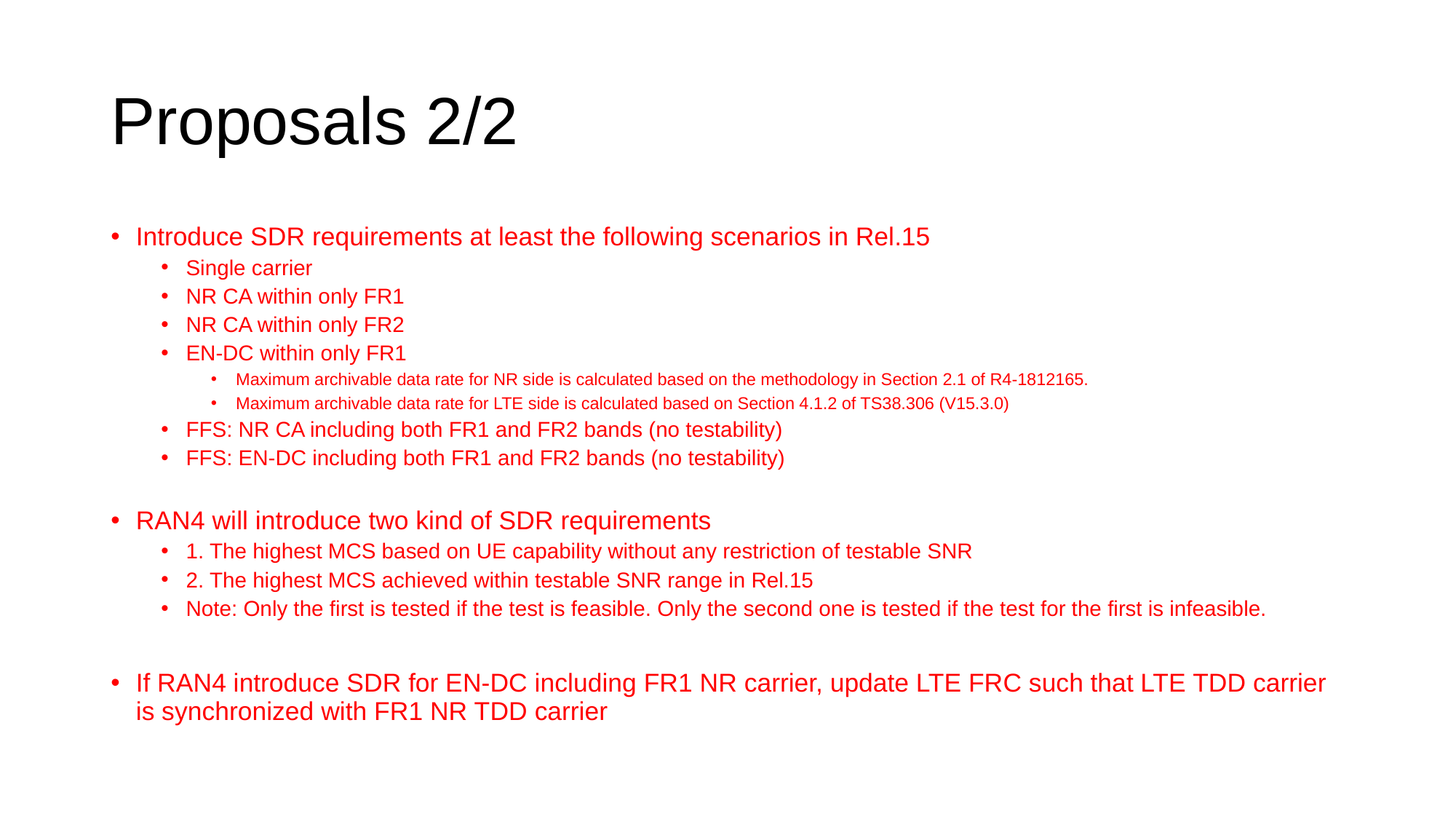

# Proposals 2/2
Introduce SDR requirements at least the following scenarios in Rel.15
Single carrier
NR CA within only FR1
NR CA within only FR2
EN-DC within only FR1
Maximum archivable data rate for NR side is calculated based on the methodology in Section 2.1 of R4-1812165.
Maximum archivable data rate for LTE side is calculated based on Section 4.1.2 of TS38.306 (V15.3.0)
FFS: NR CA including both FR1 and FR2 bands (no testability)
FFS: EN-DC including both FR1 and FR2 bands (no testability)

RAN4 will introduce two kind of SDR requirements
1. The highest MCS based on UE capability without any restriction of testable SNR
2. The highest MCS achieved within testable SNR range in Rel.15
Note: Only the first is tested if the test is feasible. Only the second one is tested if the test for the first is infeasible.

If RAN4 introduce SDR for EN-DC including FR1 NR carrier, update LTE FRC such that LTE TDD carrier is synchronized with FR1 NR TDD carrier